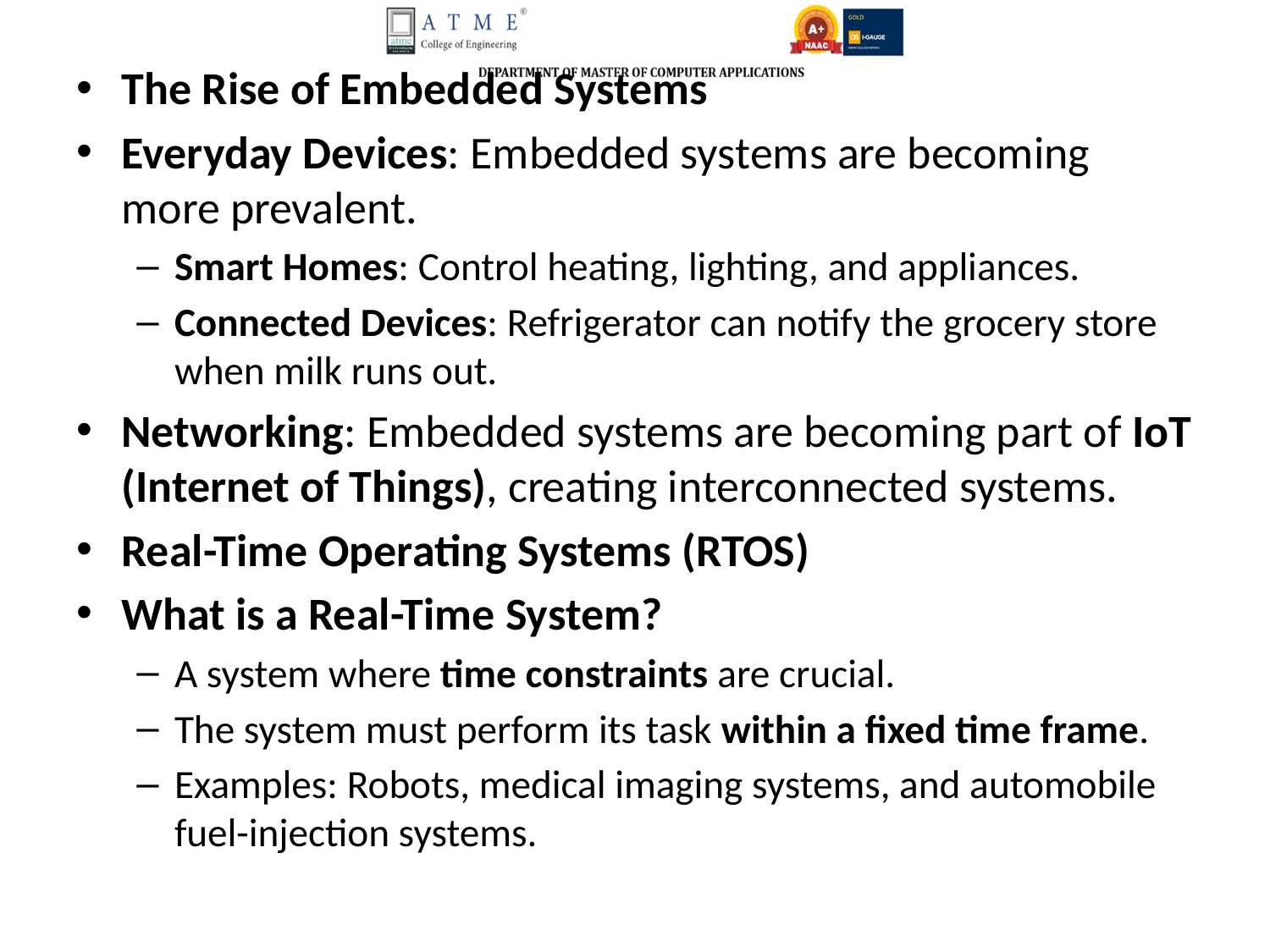

The Rise of Embedded Systems
Everyday Devices: Embedded systems are becoming more prevalent.
Smart Homes: Control heating, lighting, and appliances.
Connected Devices: Refrigerator can notify the grocery store when milk runs out.
Networking: Embedded systems are becoming part of IoT (Internet of Things), creating interconnected systems.
Real-Time Operating Systems (RTOS)
What is a Real-Time System?
A system where time constraints are crucial.
The system must perform its task within a fixed time frame.
Examples: Robots, medical imaging systems, and automobile fuel-injection systems.